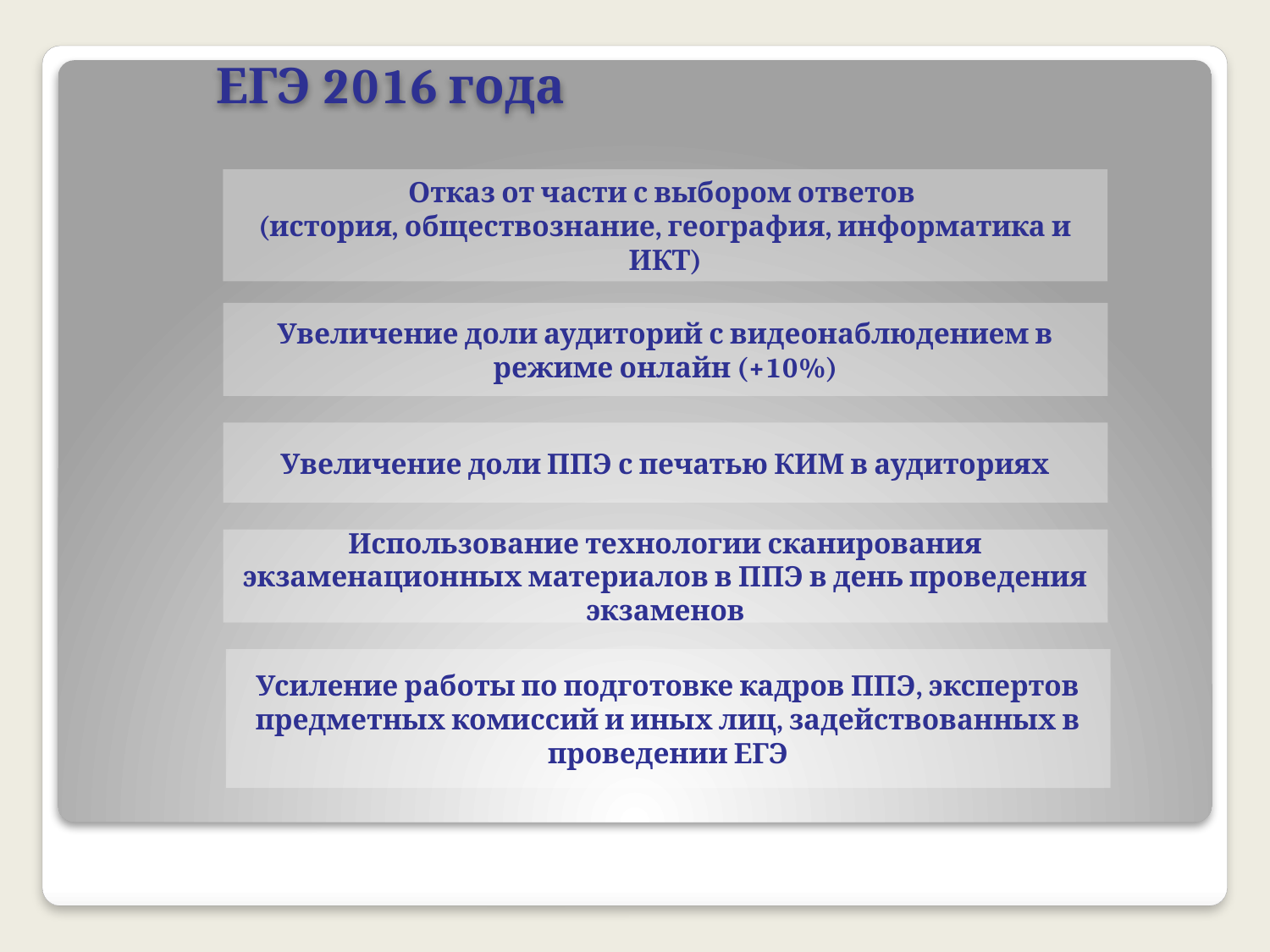

ЕГЭ 2016 года

Отказ от части с выбором ответов
(история, обществознание, география, информатика и ИКТ)
Увеличение доли аудиторий с видеонаблюдением в режиме онлайн (+10%)
Увеличение доли ППЭ с печатью КИМ в аудиториях
Использование технологии сканирования экзаменационных материалов в ППЭ в день проведения экзаменов
Усиление работы по подготовке кадров ППЭ, экспертов предметных комиссий и иных лиц, задействованных в проведении ЕГЭ